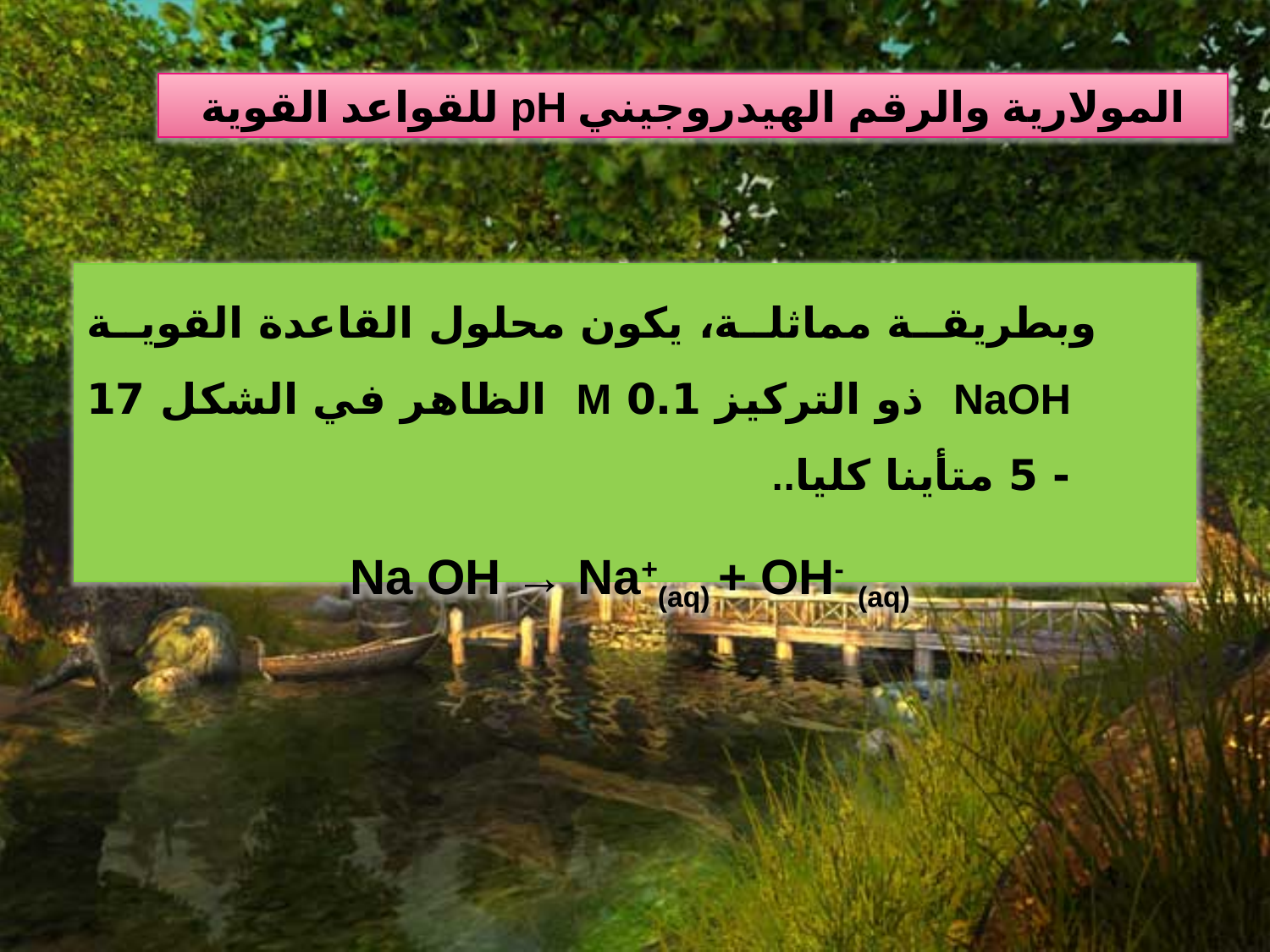

المولارية والرقم الهيدروجيني pH للقواعد القوية
       وبطريقة مماثلة، يكون محلول القاعدة القوية NaOH  ذو التركيز 0.1 M  الظاهر في الشكل 17 - 5 متأينا كليا..
Na OH → Na+(aq) + OH- (aq)